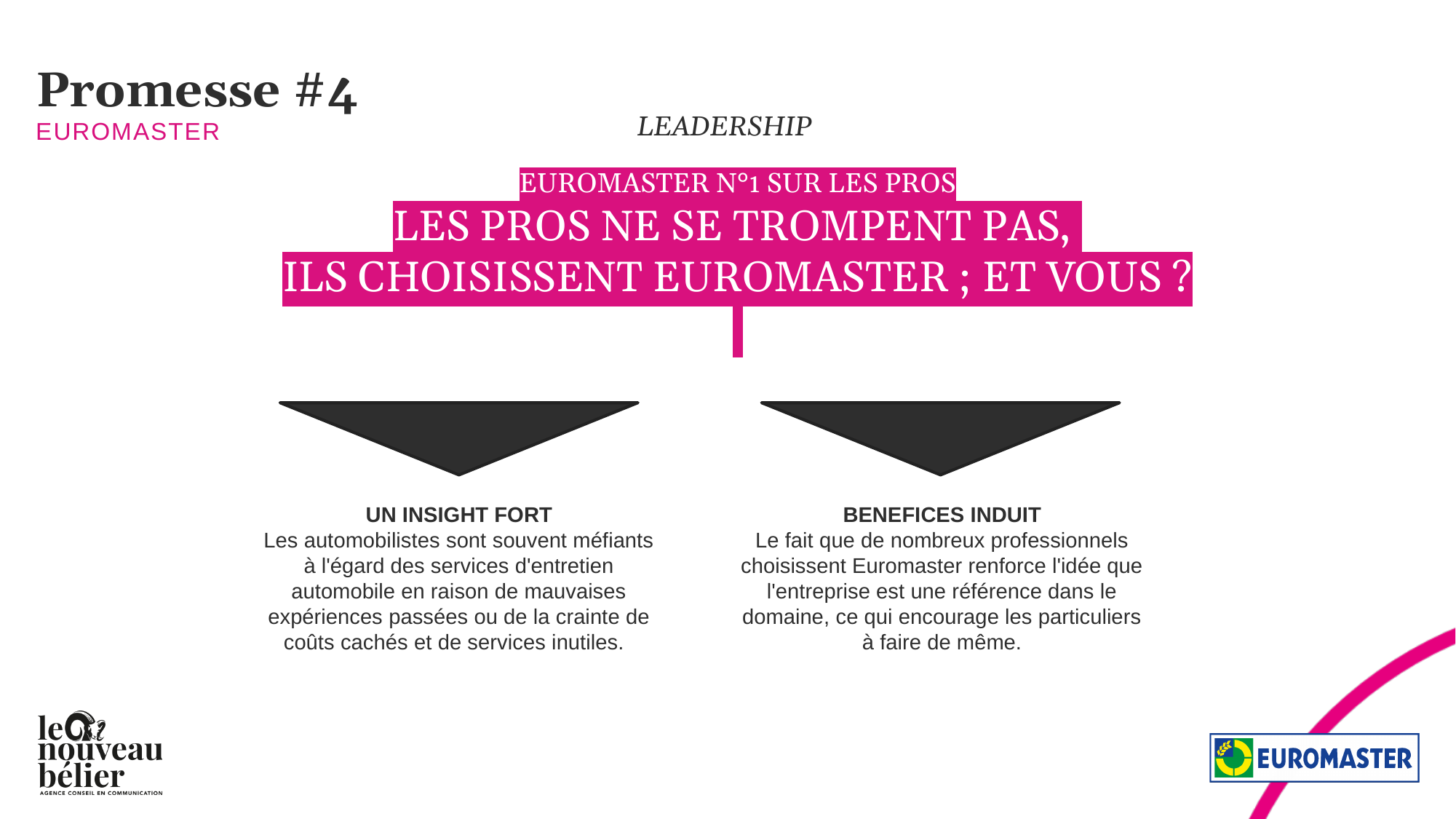

# Promesse #4
LEADERSHIP
EUROMASTER
EUROMASTER N°1 SUR LES PROS
LES PROS NE SE TROMPENT PAS,
ILS CHOISISSENT EUROMASTER ; ET VOUS ?

UN INSIGHT FORT
Les automobilistes sont souvent méfiants à l'égard des services d'entretien automobile en raison de mauvaises expériences passées ou de la crainte de coûts cachés et de services inutiles.
BENEFICES INDUIT
Le fait que de nombreux professionnels choisissent Euromaster renforce l'idée que l'entreprise est une référence dans le domaine, ce qui encourage les particuliers à faire de même.